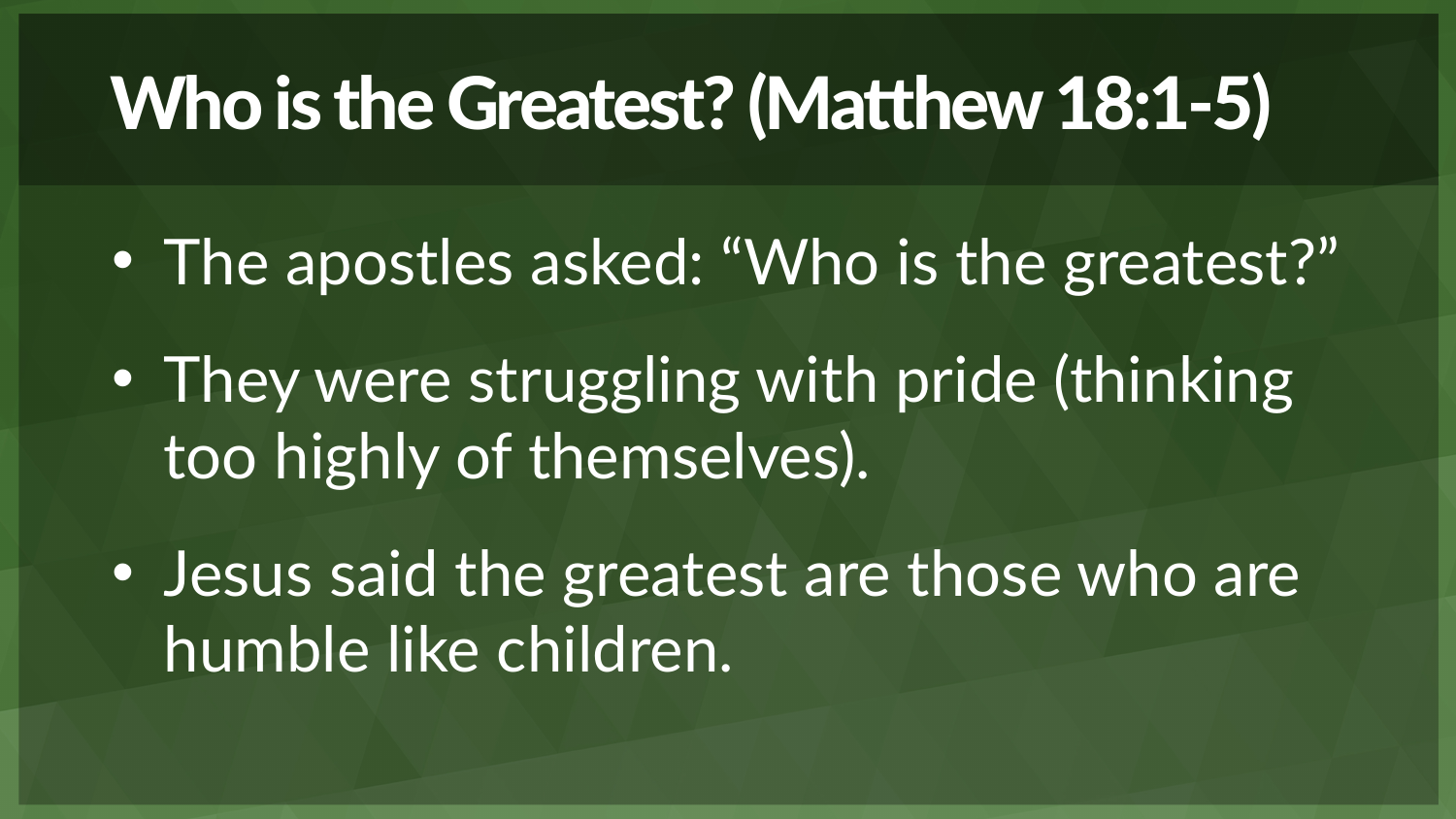

# Who is the Greatest? (Matthew 18:1-5)
The apostles asked: “Who is the greatest?”
They were struggling with pride (thinking too highly of themselves).
Jesus said the greatest are those who are humble like children.